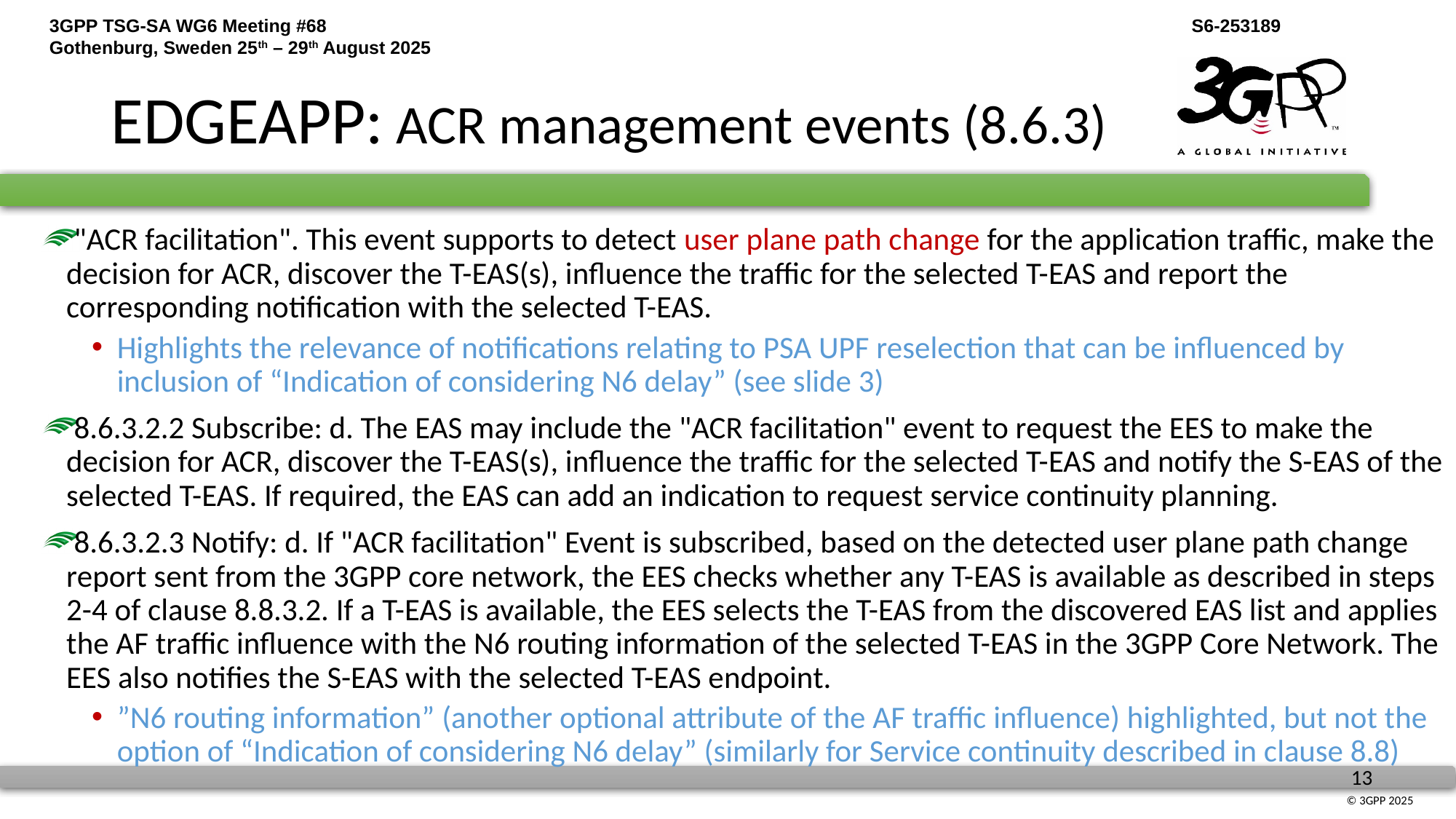

# EDGEAPP: ACR management events (8.6.3)
"ACR facilitation". This event supports to detect user plane path change for the application traffic, make the decision for ACR, discover the T-EAS(s), influence the traffic for the selected T-EAS and report the corresponding notification with the selected T-EAS.
Highlights the relevance of notifications relating to PSA UPF reselection that can be influenced by inclusion of “Indication of considering N6 delay” (see slide 3)
8.6.3.2.2 Subscribe: d. The EAS may include the "ACR facilitation" event to request the EES to make the decision for ACR, discover the T-EAS(s), influence the traffic for the selected T-EAS and notify the S-EAS of the selected T-EAS. If required, the EAS can add an indication to request service continuity planning.
8.6.3.2.3 Notify: d. If "ACR facilitation" Event is subscribed, based on the detected user plane path change report sent from the 3GPP core network, the EES checks whether any T-EAS is available as described in steps 2-4 of clause 8.8.3.2. If a T-EAS is available, the EES selects the T-EAS from the discovered EAS list and applies the AF traffic influence with the N6 routing information of the selected T-EAS in the 3GPP Core Network. The EES also notifies the S-EAS with the selected T-EAS endpoint.
”N6 routing information” (another optional attribute of the AF traffic influence) highlighted, but not the option of “Indication of considering N6 delay” (similarly for Service continuity described in clause 8.8)